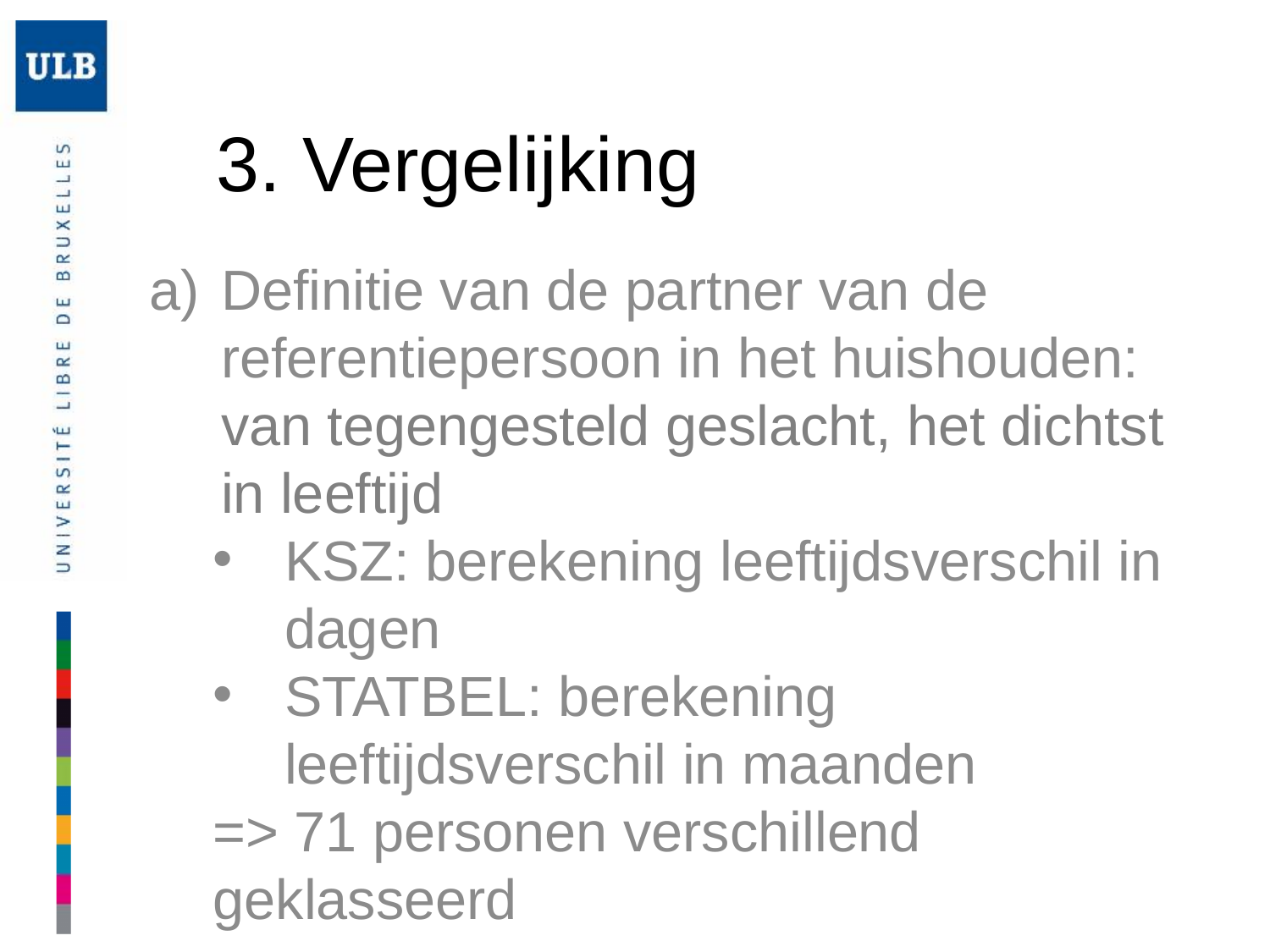

# 3. Vergelijking
Definitie van de partner van de referentiepersoon in het huishouden: van tegengesteld geslacht, het dichtst in leeftijd
KSZ: berekening leeftijdsverschil in dagen
STATBEL: berekening leeftijdsverschil in maanden
=> 71 personen verschillend geklasseerd